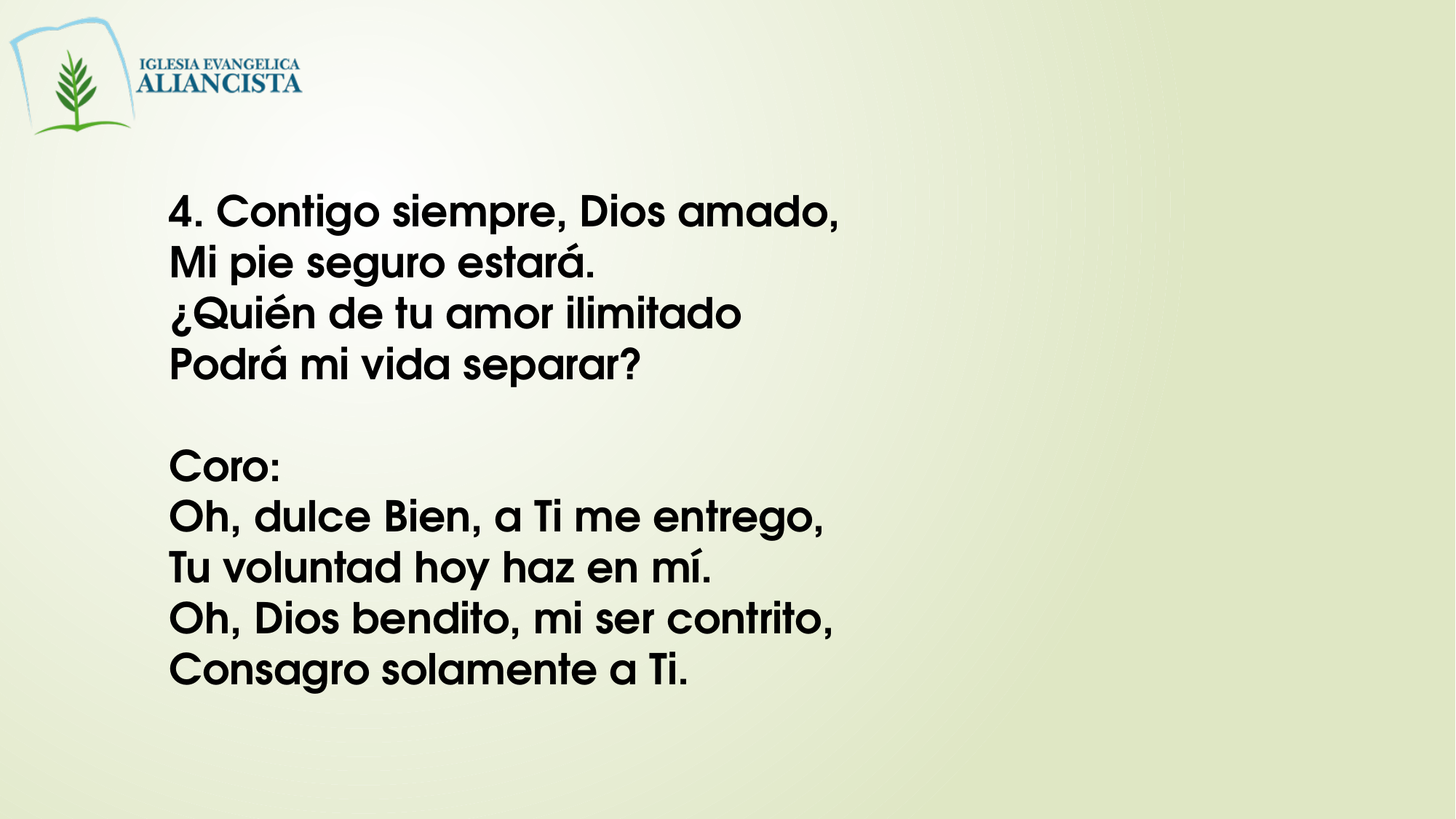

4. Contigo siempre, Dios amado,
Mi pie seguro estará.
¿Quién de tu amor ilimitado
Podrá mi vida separar?

Coro:
Oh, dulce Bien, a Ti me entrego,
Tu voluntad hoy haz en mí.
Oh, Dios bendito, mi ser contrito,
Consagro solamente a Ti.